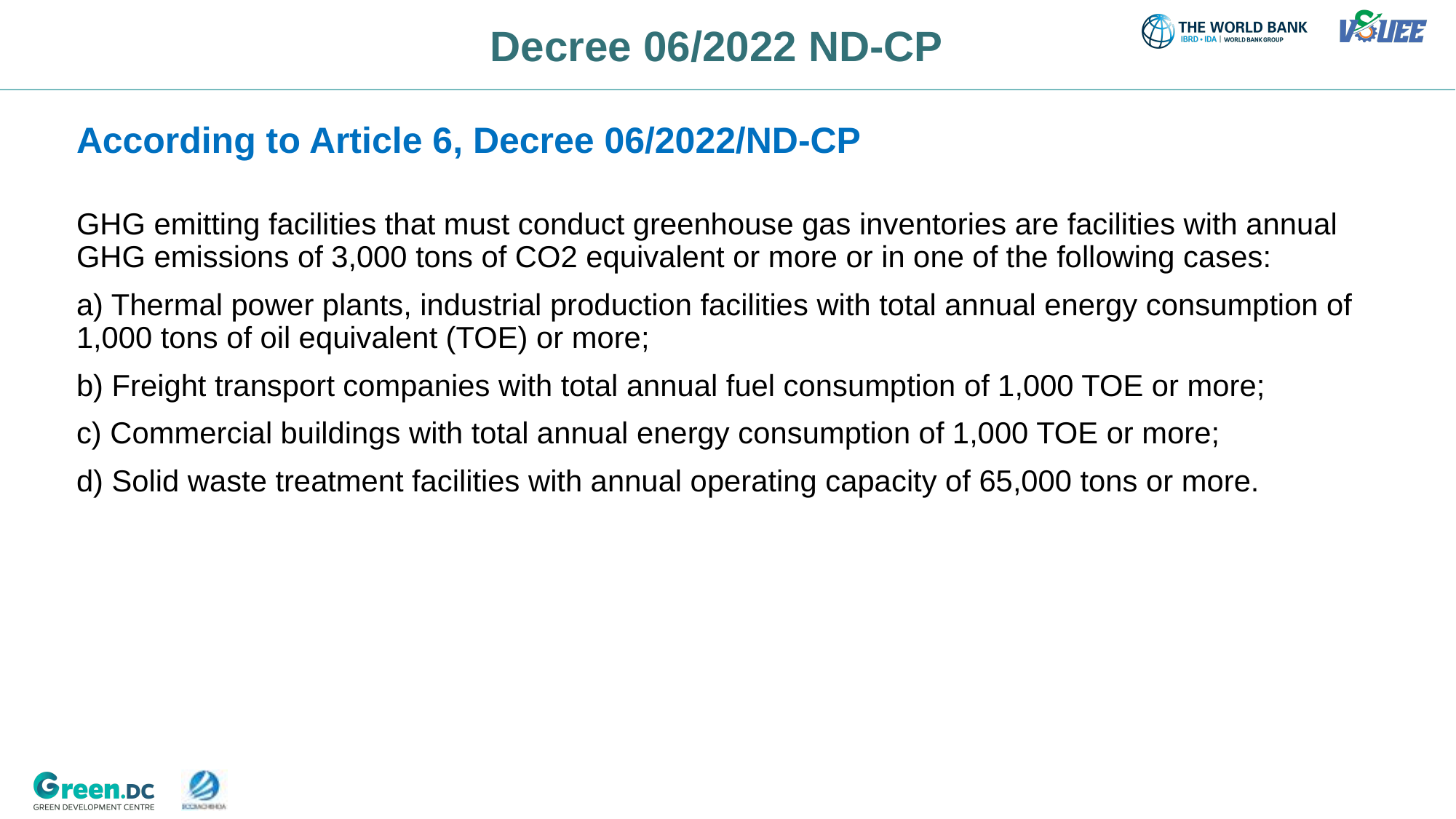

# Decree 06/2022 ND-CP
According to Article 6, Decree 06/2022/ND-CP
GHG emitting facilities that must conduct greenhouse gas inventories are facilities with annual GHG emissions of 3,000 tons of CO2 equivalent or more or in one of the following cases:
a) Thermal power plants, industrial production facilities with total annual energy consumption of 1,000 tons of oil equivalent (TOE) or more;
b) Freight transport companies with total annual fuel consumption of 1,000 TOE or more;
c) Commercial buildings with total annual energy consumption of 1,000 TOE or more;
d) Solid waste treatment facilities with annual operating capacity of 65,000 tons or more.